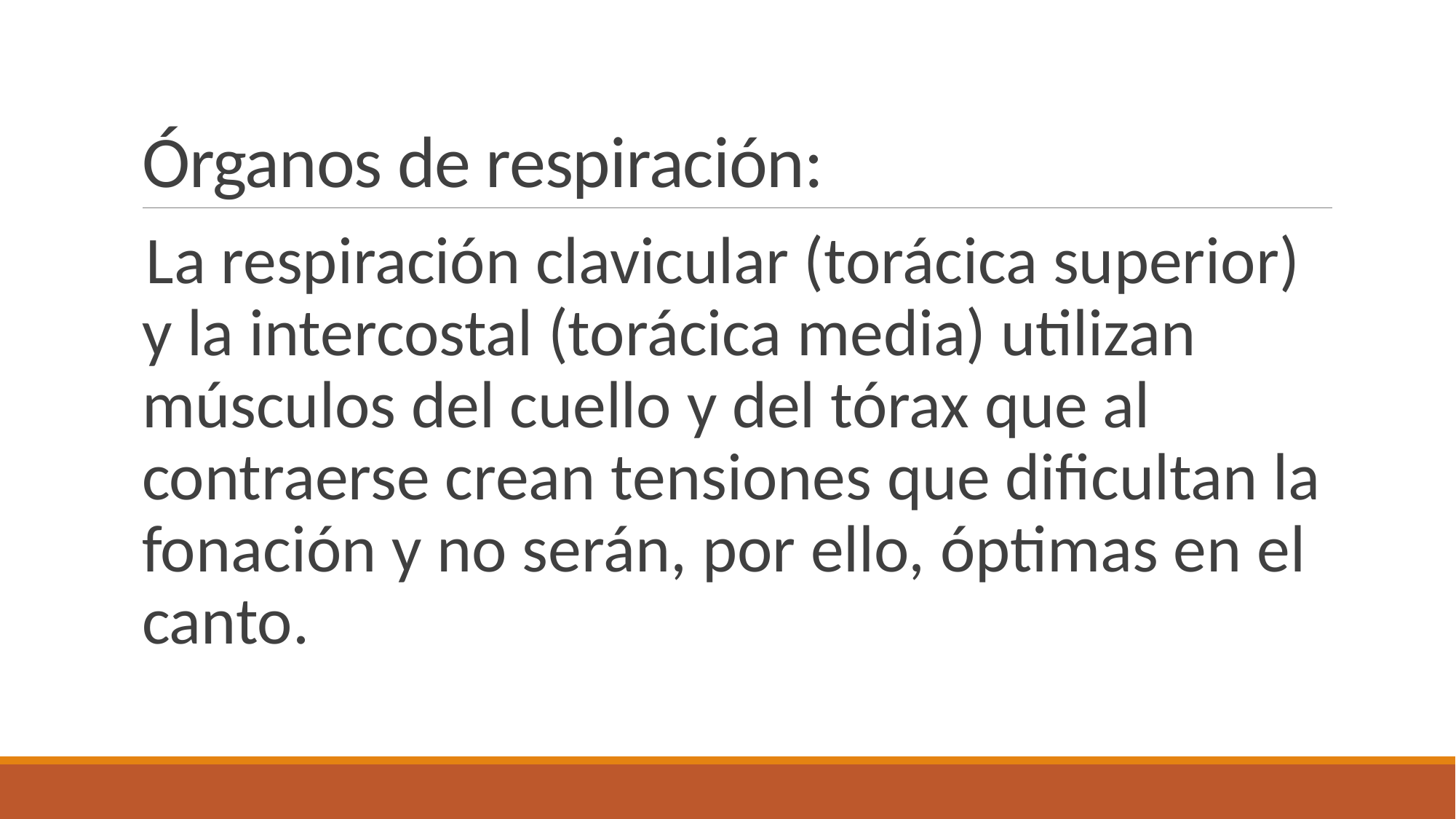

# Órganos de respiración:
La respiración clavicular (torácica superior) y la intercostal (torácica media) utilizan músculos del cuello y del tórax que al contraerse crean tensiones que dificultan la fonación y no serán, por ello, óptimas en el canto.